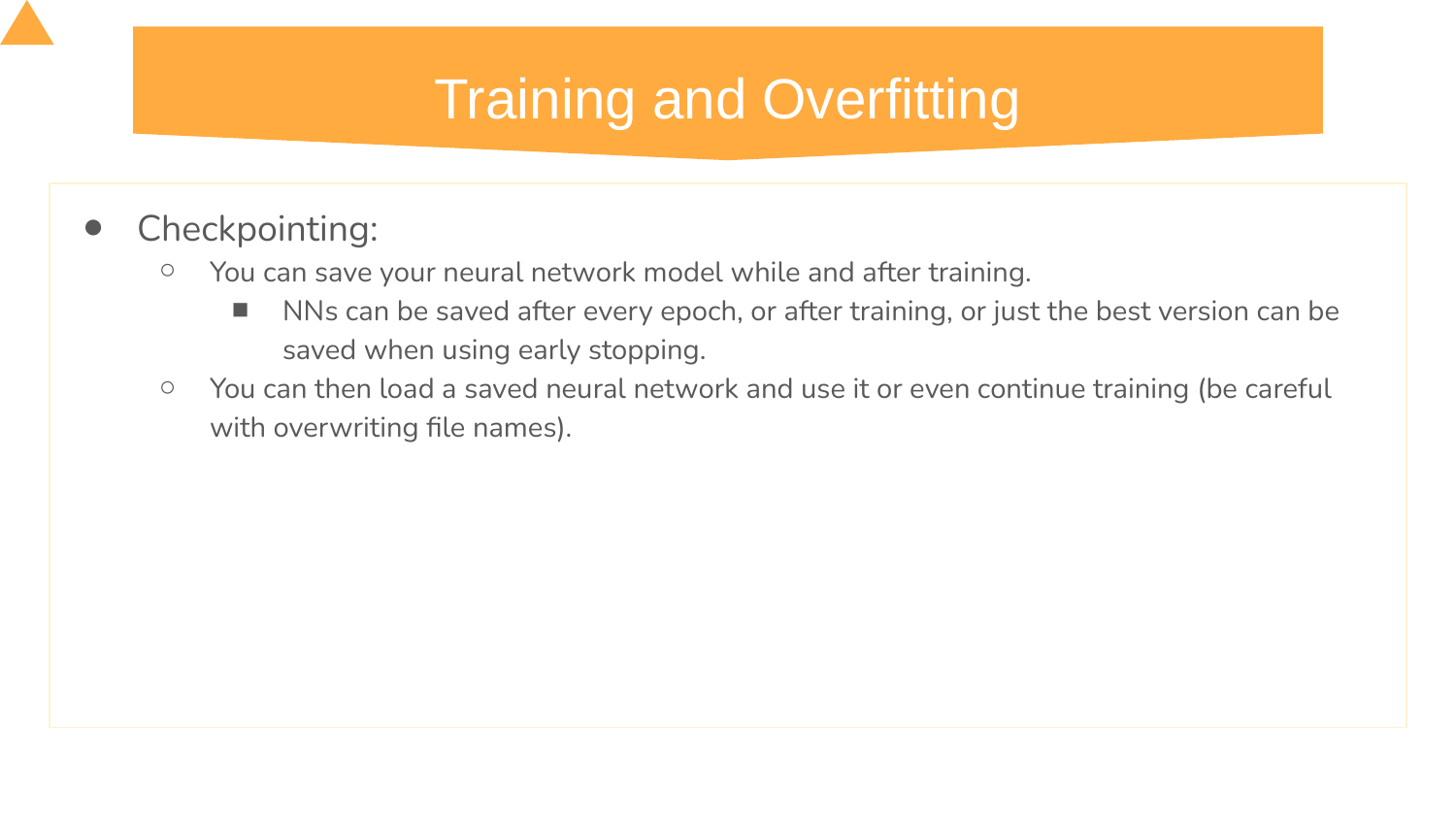

# Training and Overfitting
Checkpointing:
You can save your neural network model while and after training.
NNs can be saved after every epoch, or after training, or just the best version can be saved when using early stopping.
You can then load a saved neural network and use it or even continue training (be careful with overwriting file names).